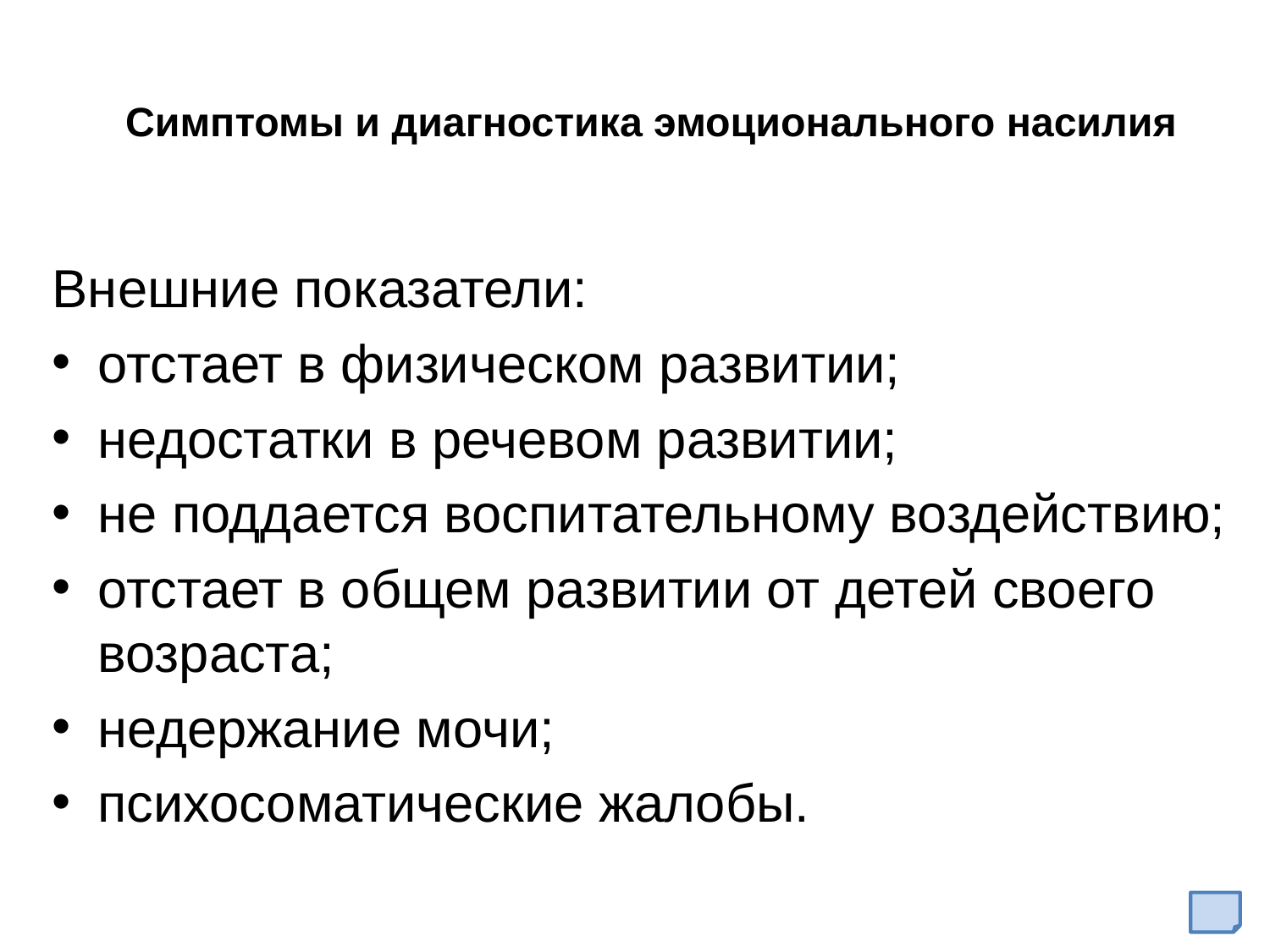

# Симптомы и диагностика эмоционального насилия
Внешние показатели:
отстает в физическом развитии;
недостатки в речевом развитии;
не поддается воспитательному воздействию;
отстает в общем развитии от детей своего возраста;
недержание мочи;
психосоматические жалобы.